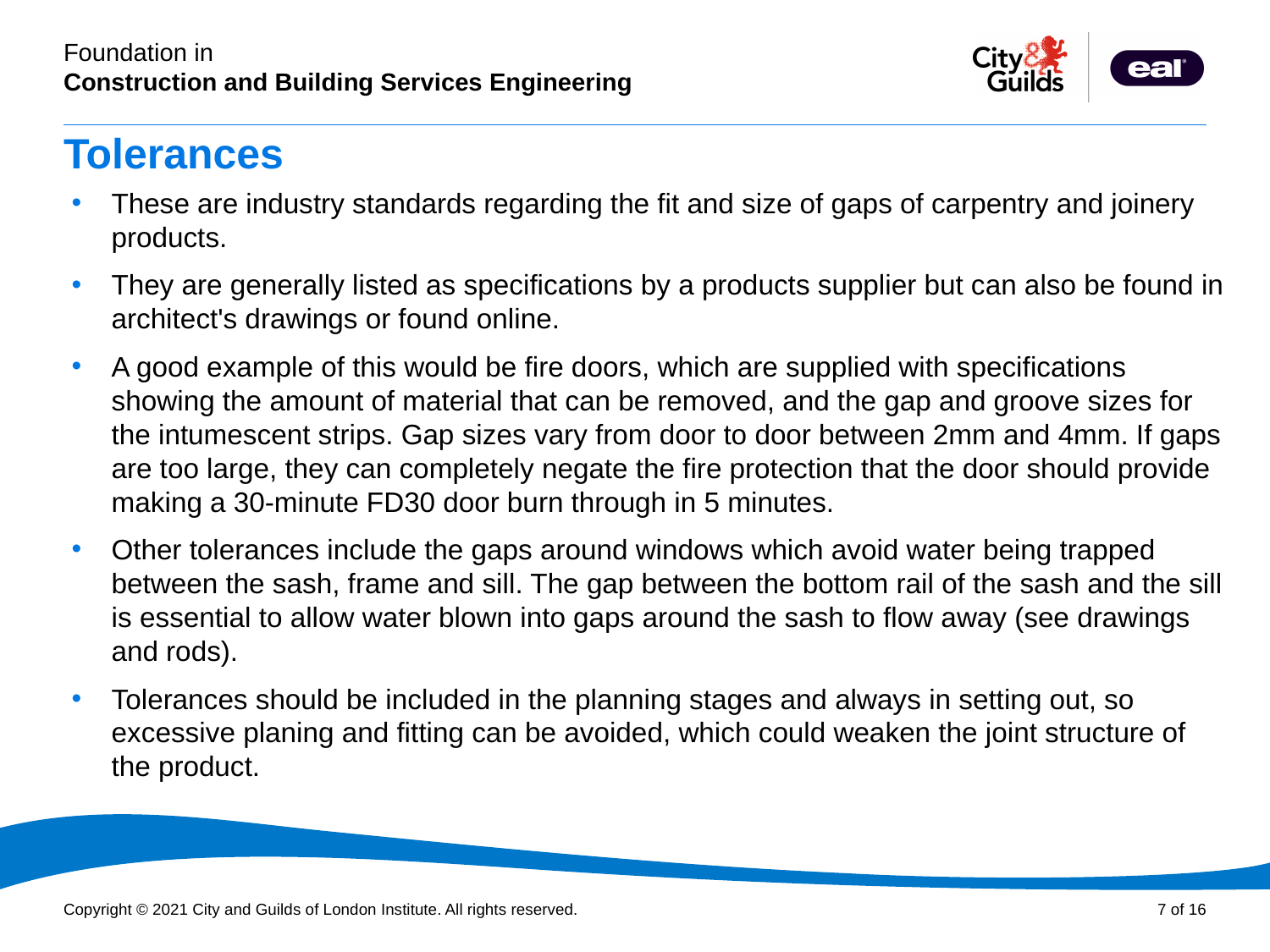

# Tolerances
These are industry standards regarding the fit and size of gaps of carpentry and joinery products.
They are generally listed as specifications by a products supplier but can also be found in architect's drawings or found online.
A good example of this would be fire doors, which are supplied with specifications showing the amount of material that can be removed, and the gap and groove sizes for the intumescent strips. Gap sizes vary from door to door between 2mm and 4mm. If gaps are too large, they can completely negate the fire protection that the door should provide making a 30-minute FD30 door burn through in 5 minutes.
Other tolerances include the gaps around windows which avoid water being trapped between the sash, frame and sill. The gap between the bottom rail of the sash and the sill is essential to allow water blown into gaps around the sash to flow away (see drawings and rods).
Tolerances should be included in the planning stages and always in setting out, so excessive planing and fitting can be avoided, which could weaken the joint structure of the product.